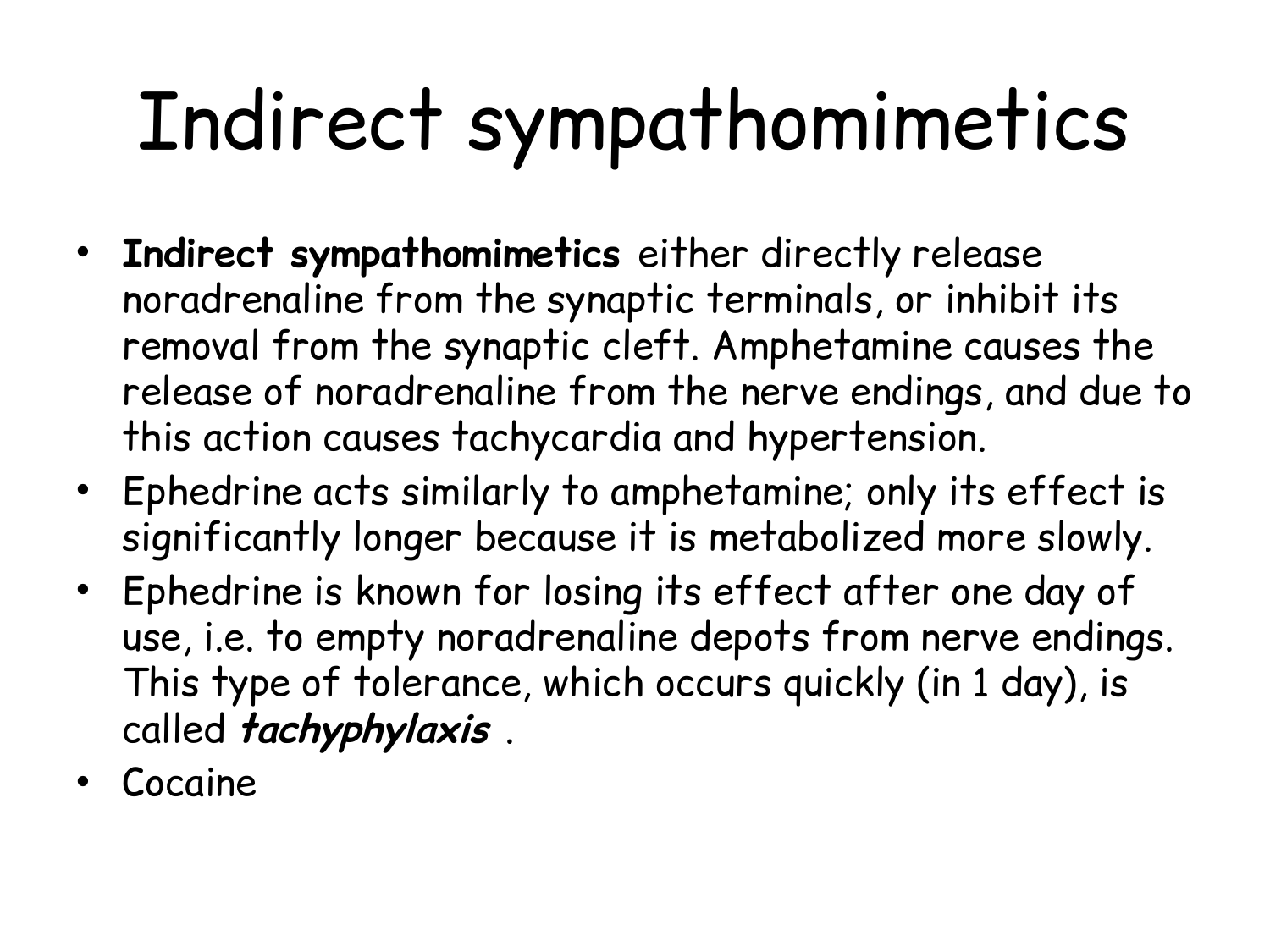

# Indirect sympathomimetics
Indirect sympathomimetics either directly release noradrenaline from the synaptic terminals, or inhibit its removal from the synaptic cleft. Amphetamine causes the release of noradrenaline from the nerve endings, and due to this action causes tachycardia and hypertension.
Ephedrine acts similarly to amphetamine; only its effect is significantly longer because it is metabolized more slowly.
Ephedrine is known for losing its effect after one day of use, i.e. to empty noradrenaline depots from nerve endings. This type of tolerance, which occurs quickly (in 1 day), is called tachyphylaxis .
Cocaine